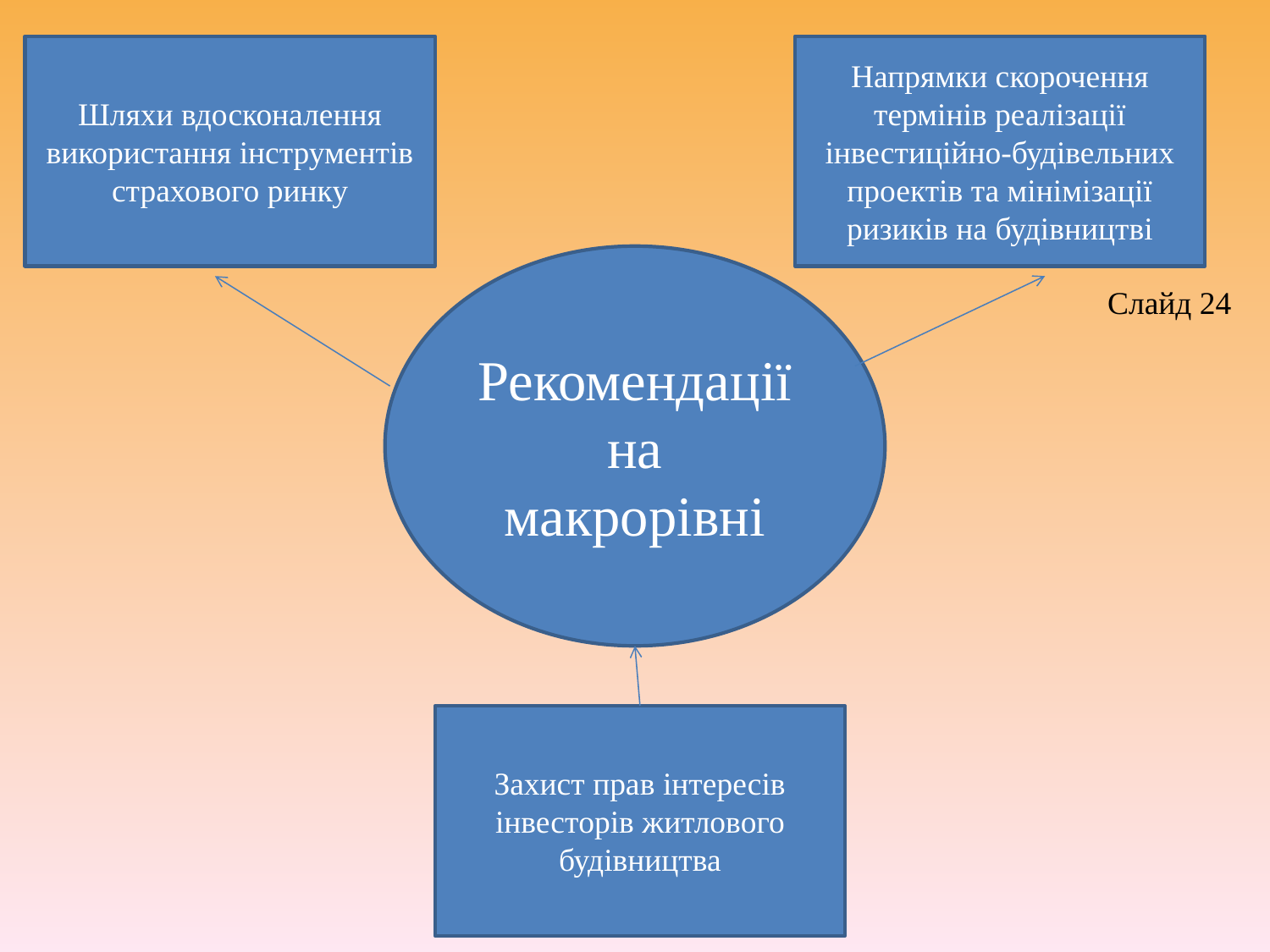

Шляхи вдосконалення використання інструментів страхового ринку
Напрямки скорочення термінів реалізації інвестиційно-будівельних проектів та мінімізації ризиків на будівництві
Рекомендації на макрорівні
Слайд 24
Захист прав інтересів інвесторів житлового будівництва